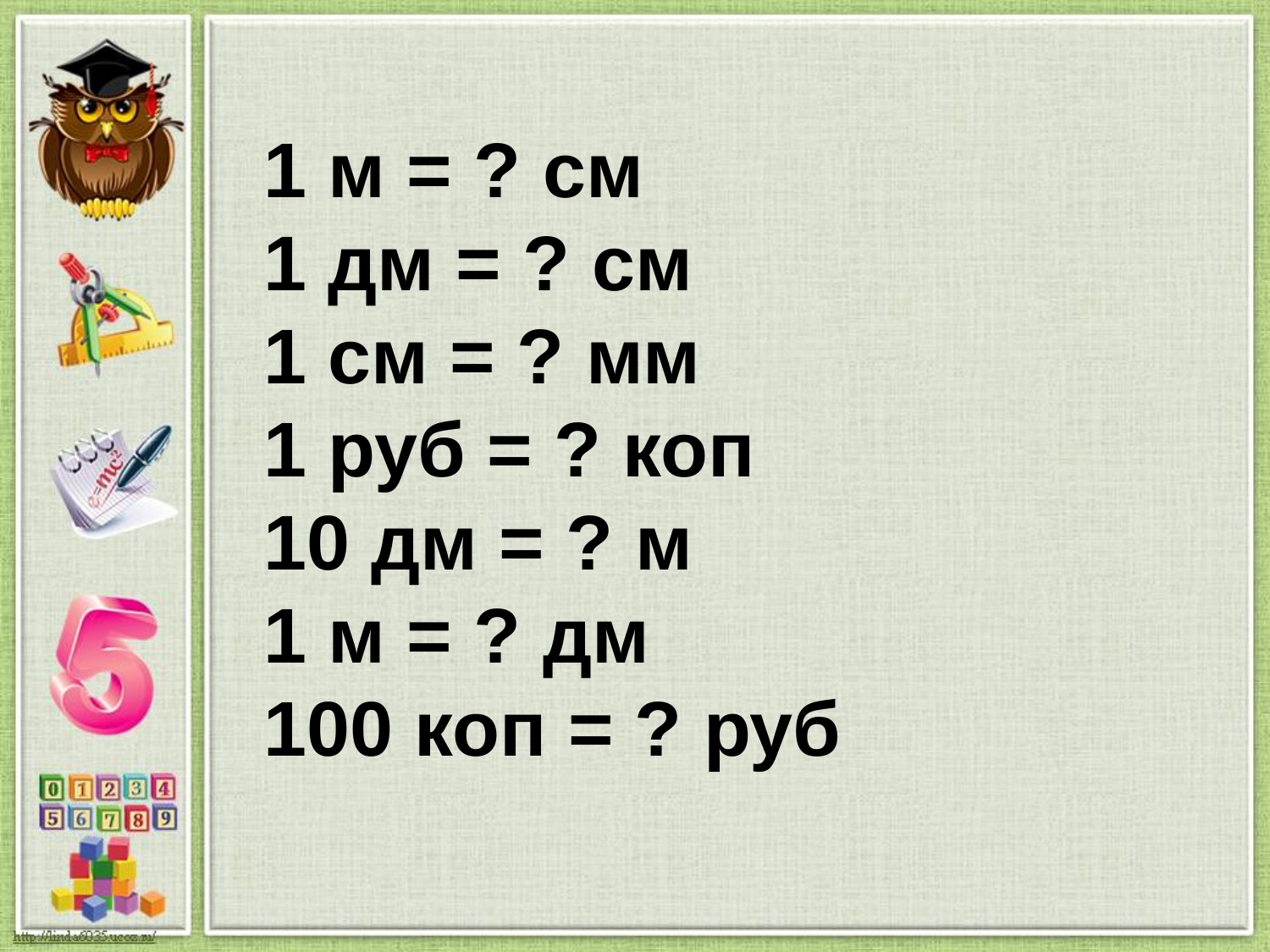

1 м = ? см
1 дм = ? см
1 см = ? мм
1 руб = ? коп
10 дм = ? м
1 м = ? дм
100 коп = ? руб